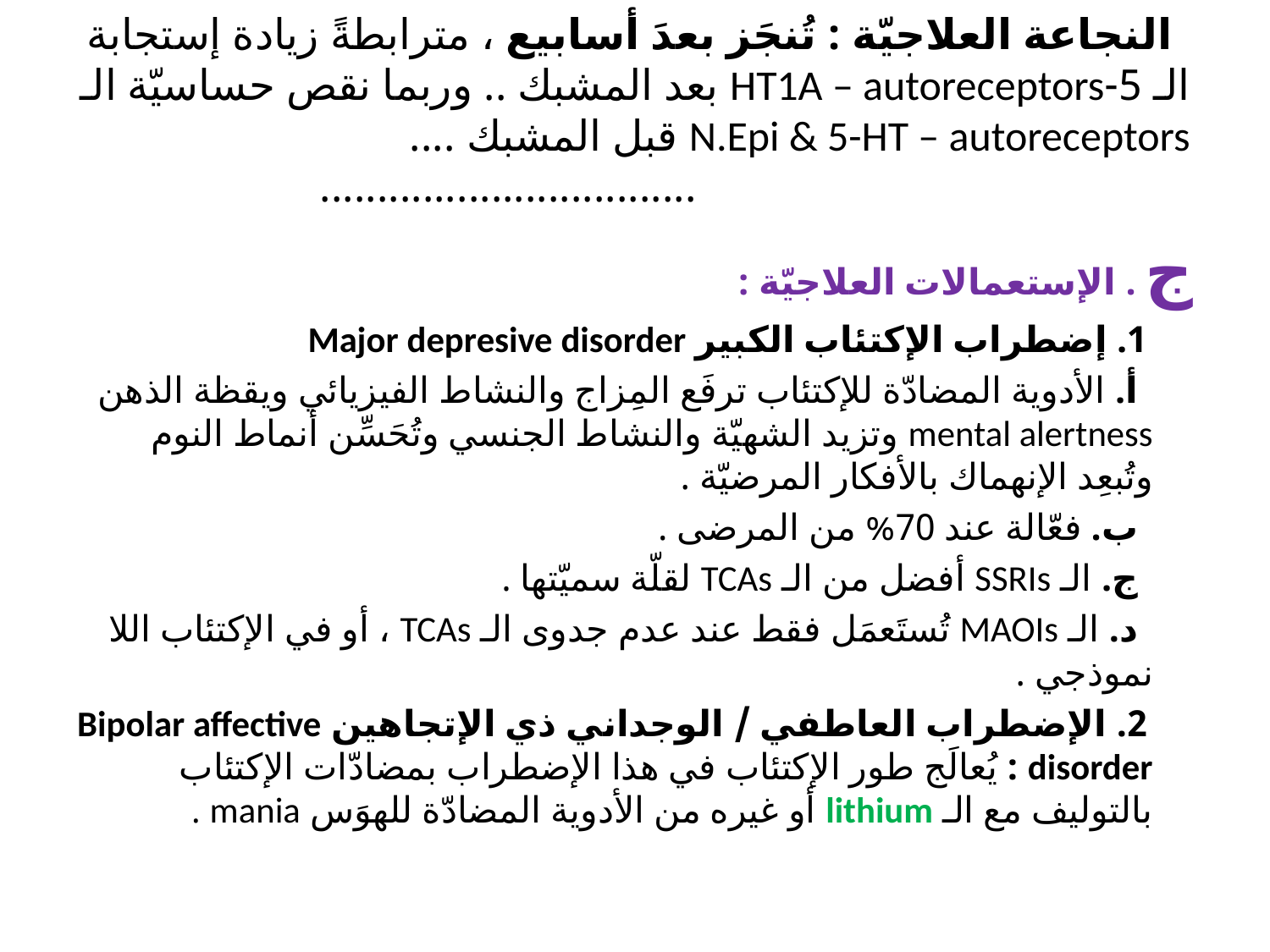

# النجاعة العلاجيّة : تُنجَز بعدَ أسابيع ، مترابطةً زيادة إستجابة الـ 5-HT1A – autoreceptors بعد المشبك .. وربما نقص حساسيّة الـ N.Epi & 5-HT – autoreceptors قبل المشبك ....                                                      .................................
ج . الإستعمالات العلاجيّة :
     1. إضطراب الإكتئاب الكبير Major depresive disorder
      أ. الأدوية المضادّة للإكتئاب ترفَع المِزاج والنشاط الفيزيائي ويقظة الذهن mental alertness وتزيد الشهيّة والنشاط الجنسي وتُحَسِّن أنماط النوم وتُبعِد الإنهماك بالأفكار المرضيّة .
      ب. فعّالة عند 70% من المرضى .
      ج. الـ SSRIs أفضل من الـ TCAs لقلّة سميّتها .
      د. الـ MAOIs تُستَعمَل فقط عند عدم جدوى الـ TCAs ، أو في الإكتئاب اللا نموذجي .
     2. الإضطراب العاطفي / الوجداني ذي الإتجاهين Bipolar affective disorder : يُعالَج طور الإكتئاب في هذا الإضطراب بمضادّات الإكتئاب بالتوليف مع الـ lithium أو غيره من الأدوية المضادّة للهوَس mania .